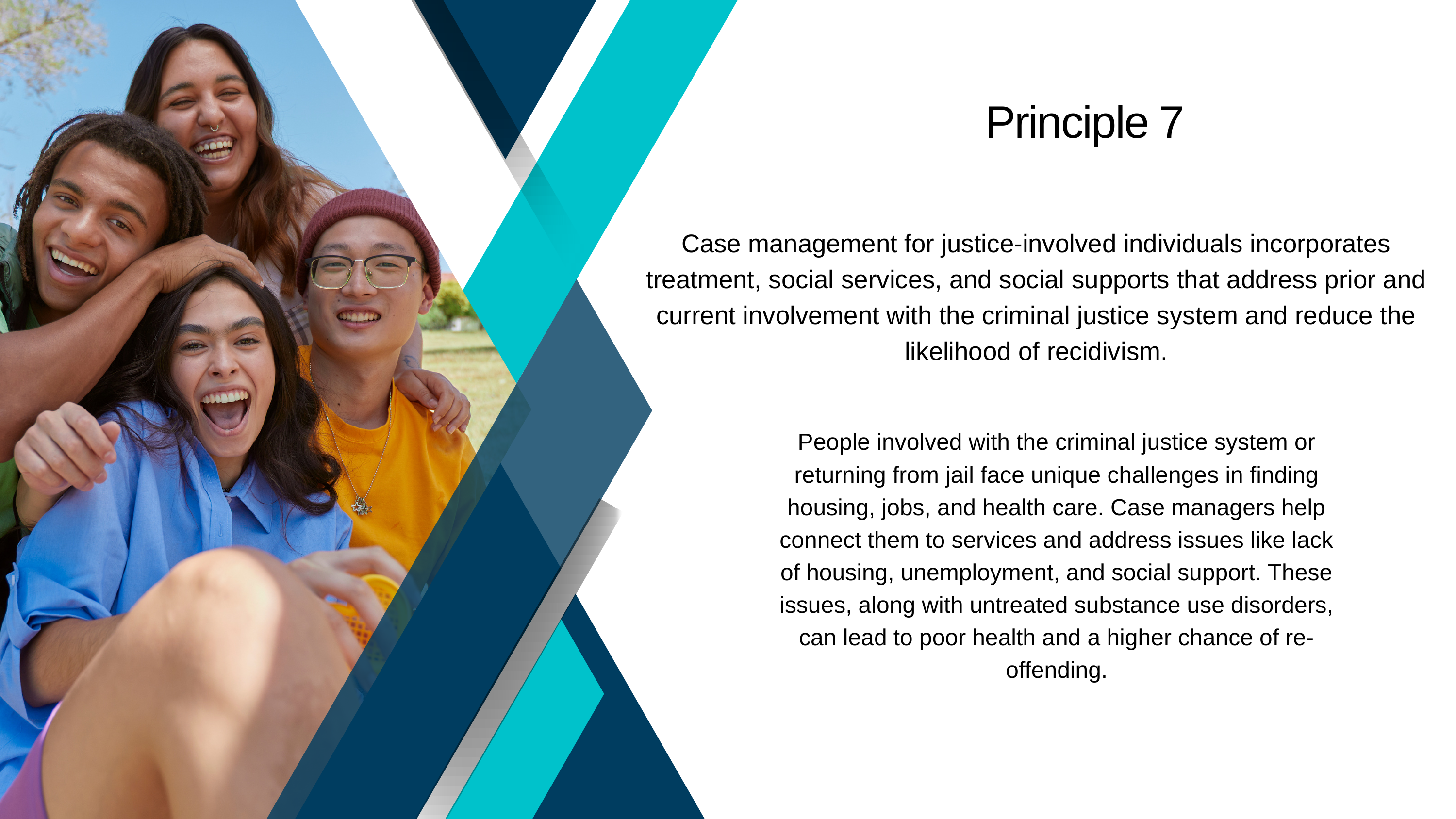

Principle 7
Case management for justice-involved individuals incorporates treatment, social services, and social supports that address prior and current involvement with the criminal justice system and reduce the likelihood of recidivism.

People involved with the criminal justice system or returning from jail face unique challenges in finding housing, jobs, and health care. Case managers help connect them to services and address issues like lack of housing, unemployment, and social support. These issues, along with untreated substance use disorders, can lead to poor health and a higher chance of re-offending.